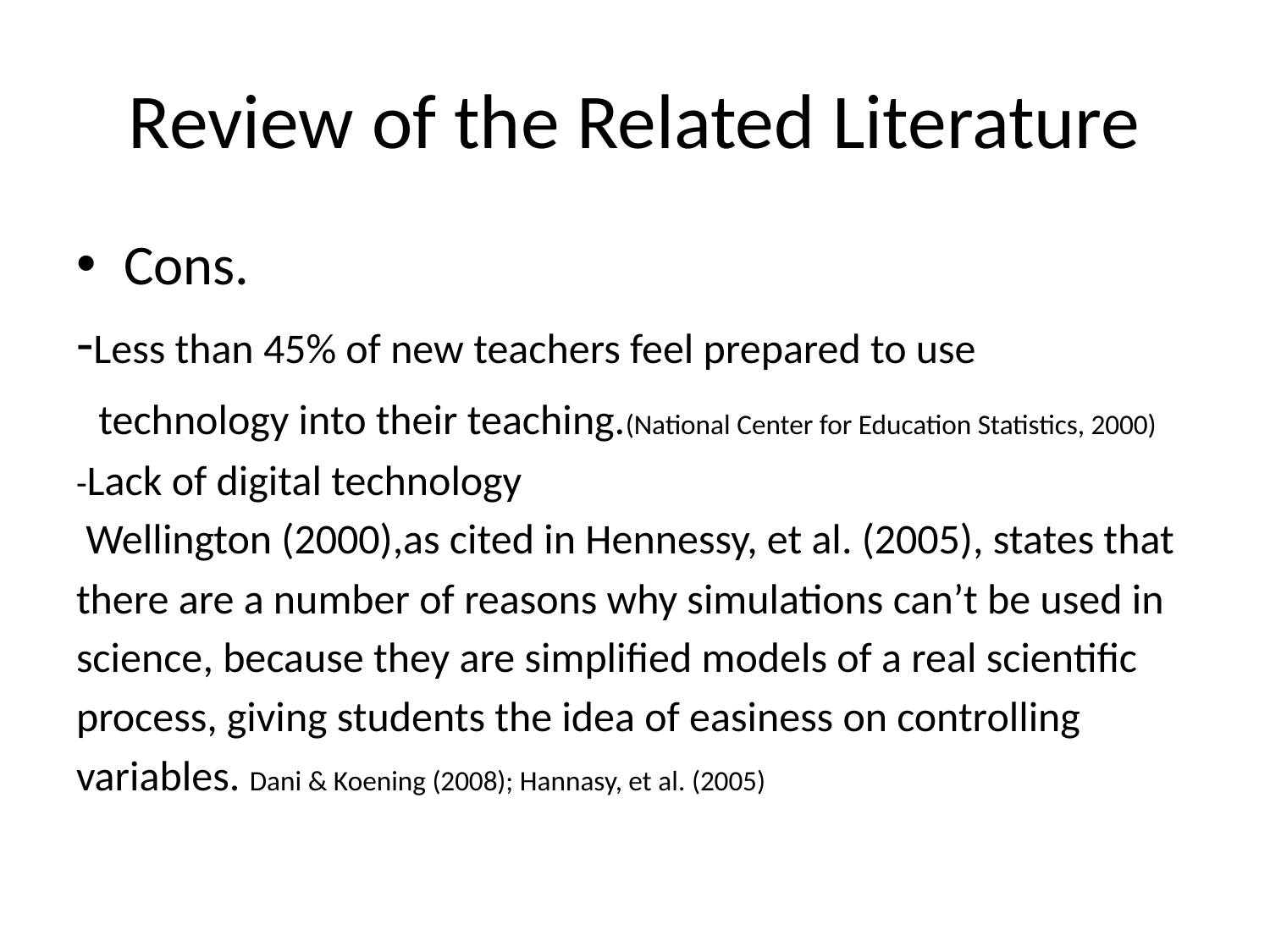

# Review of the Related Literature
Cons.
-Less than 45% of new teachers feel prepared to use
  technology into their teaching.(National Center for Education Statistics, 2000)
-Lack of digital technology
 Wellington (2000),as cited in Hennessy, et al. (2005), states that
there are a number of reasons why simulations can’t be used in
science, because they are simplified models of a real scientific
process, giving students the idea of easiness on controlling
variables. Dani & Koening (2008); Hannasy, et al. (2005)